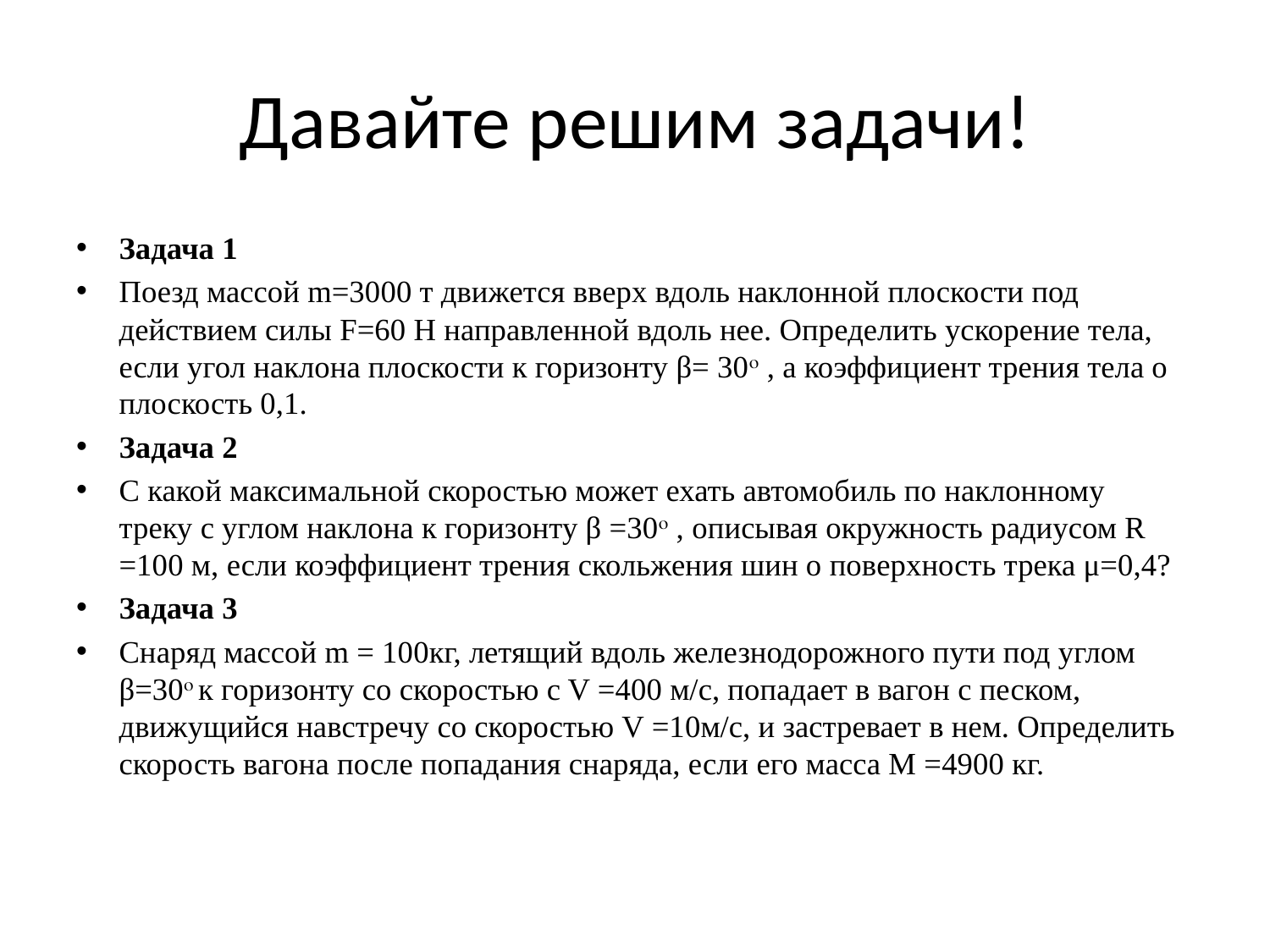

# Давайте решим задачи!
Задача 1
Поезд массой m=3000 т движется вверх вдоль наклонной плоскости под действием силы F=60 H направленной вдоль нее. Определить ускорение тела, если угол наклона плоскости к горизонту β= 30ο , а коэффициент трения тела о плоскость 0,1.
Задача 2
С какой максимальной скоростью может ехать автомобиль по наклонному треку с углом наклона к горизонту β =30ο , описывая окружность радиусом R =100 м, если коэффициент трения скольжения шин о поверхность трека μ=0,4?
Задача 3
Снаряд массой m = 100кг, летящий вдоль железнодорожного пути под углом β=30ο к горизонту со скоростью c V =400 м/с, попадает в вагон с песком, движущийся навстречу со скоростью V =10м/с, и застревает в нем. Определить скорость вагона после попадания снаряда, если его масса M =4900 кг.